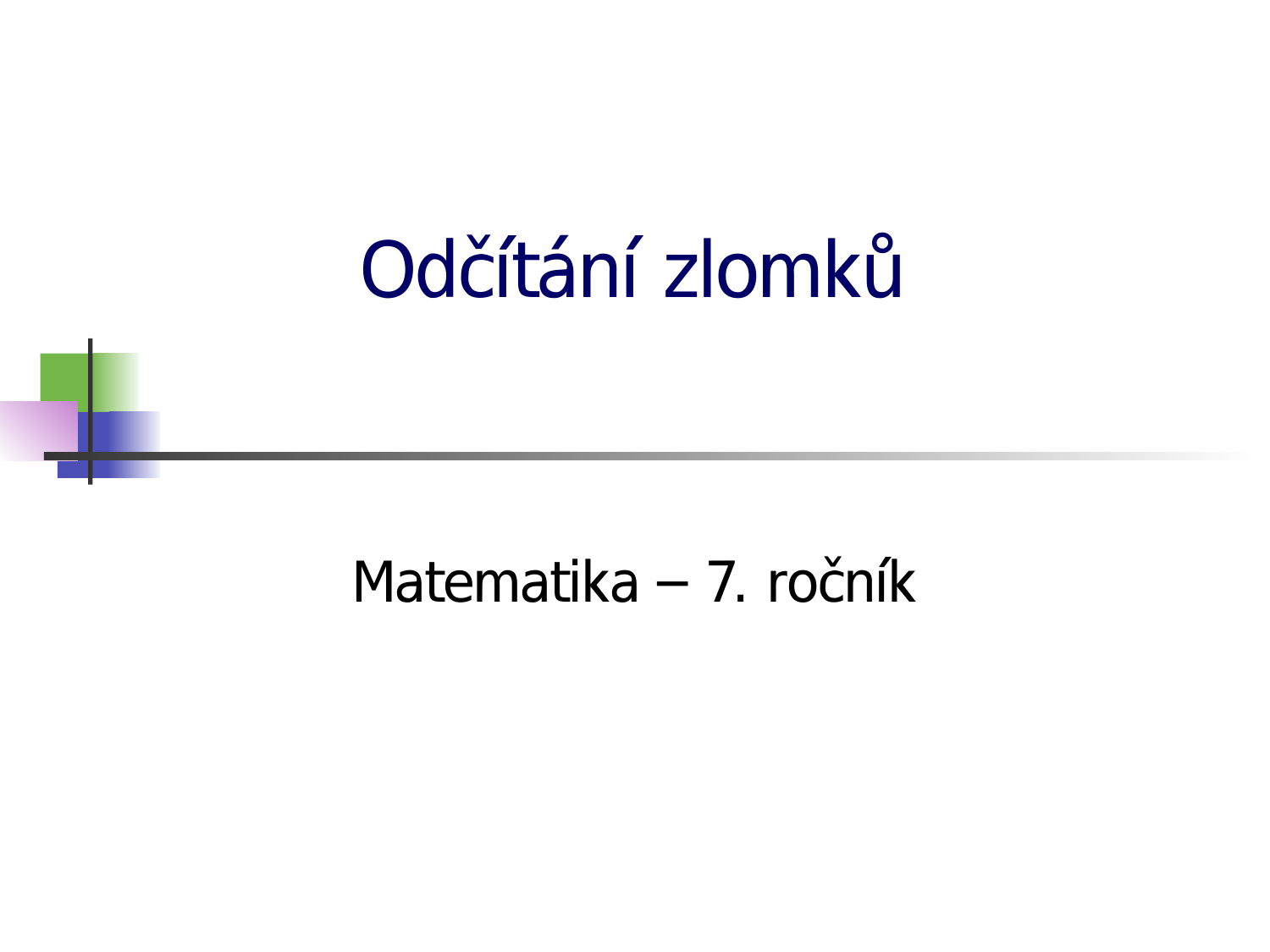

# Odčítání zlomků
Matematika – 7. ročník